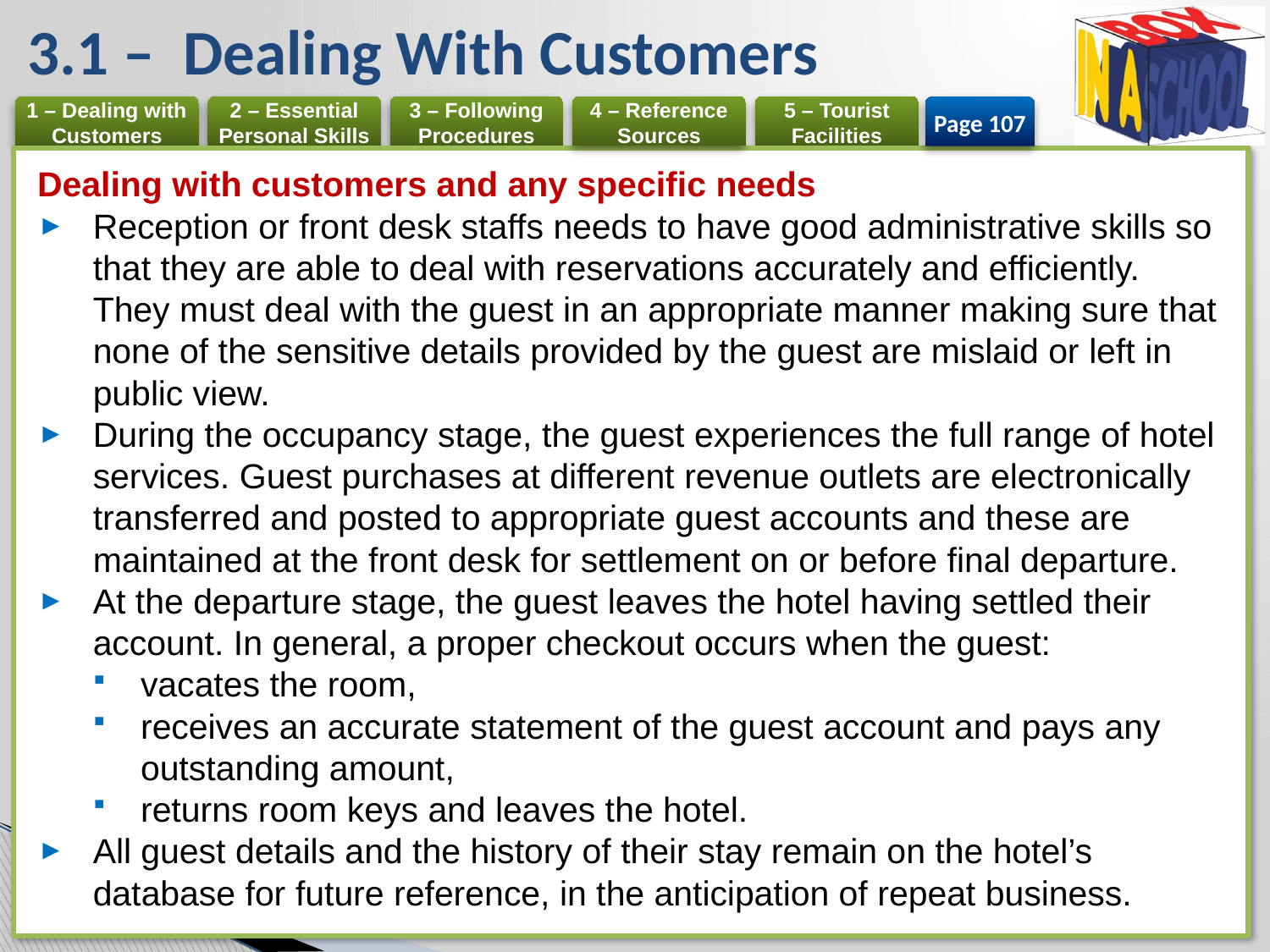

# 3.1 –  Dealing With Customers
Page 107
Dealing with customers and any specific needs
Reception or front desk staffs needs to have good administrative skills so that they are able to deal with reservations accurately and efficiently. They must deal with the guest in an appropriate manner making sure that none of the sensitive details provided by the guest are mislaid or left in public view.
During the occupancy stage, the guest experiences the full range of hotel services. Guest purchases at different revenue outlets are electronically transferred and posted to appropriate guest accounts and these are maintained at the front desk for settlement on or before final departure.
At the departure stage, the guest leaves the hotel having settled their account. In general, a proper checkout occurs when the guest:
vacates the room,
receives an accurate statement of the guest account and pays any outstanding amount,
returns room keys and leaves the hotel.
All guest details and the history of their stay remain on the hotel’s database for future reference, in the anticipation of repeat business.